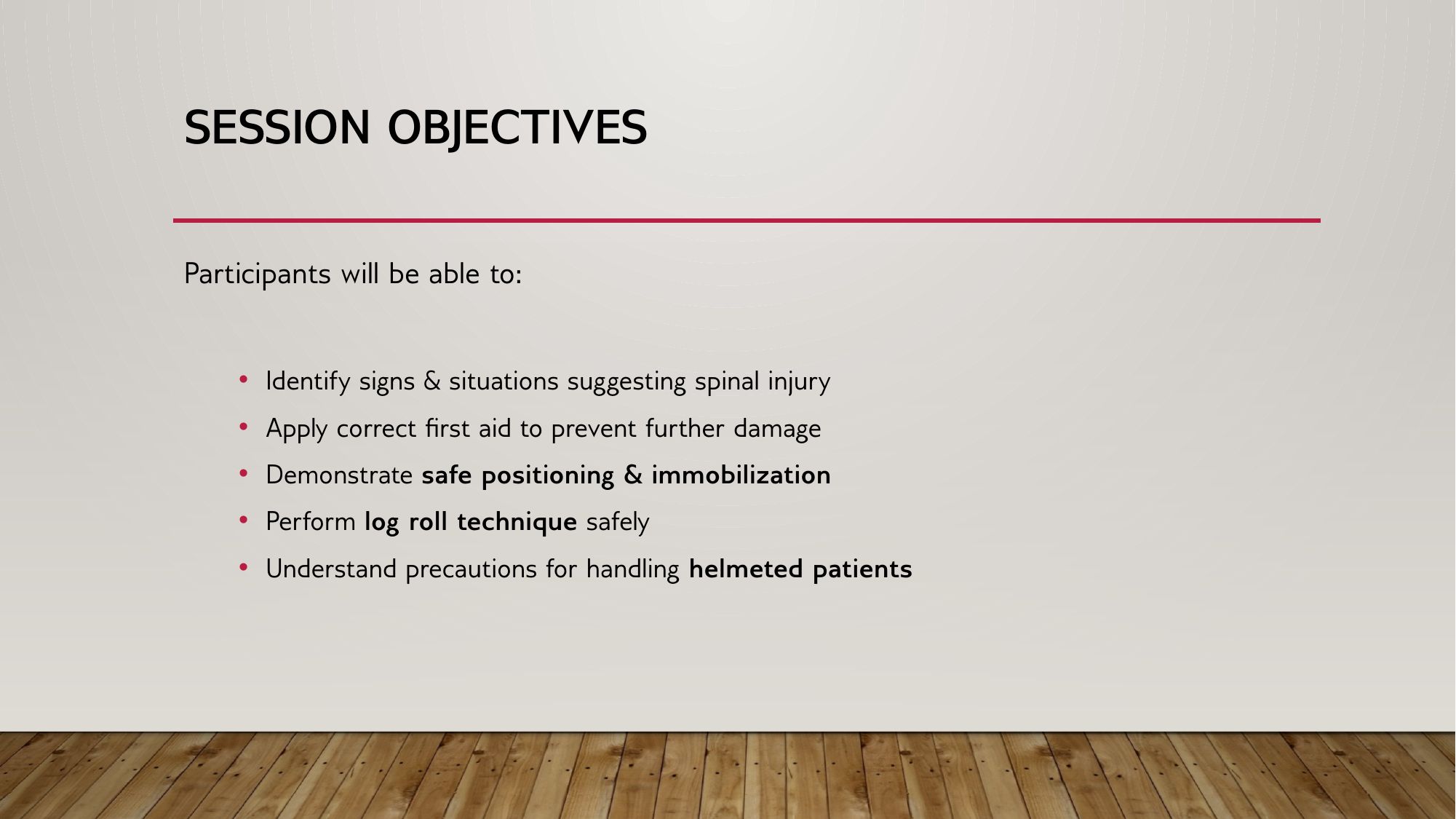

# Session Objectives
Participants will be able to:

Identify signs & situations suggesting spinal injury
Apply correct first aid to prevent further damage
Demonstrate safe positioning & immobilization
Perform log roll technique safely
Understand precautions for handling helmeted patients